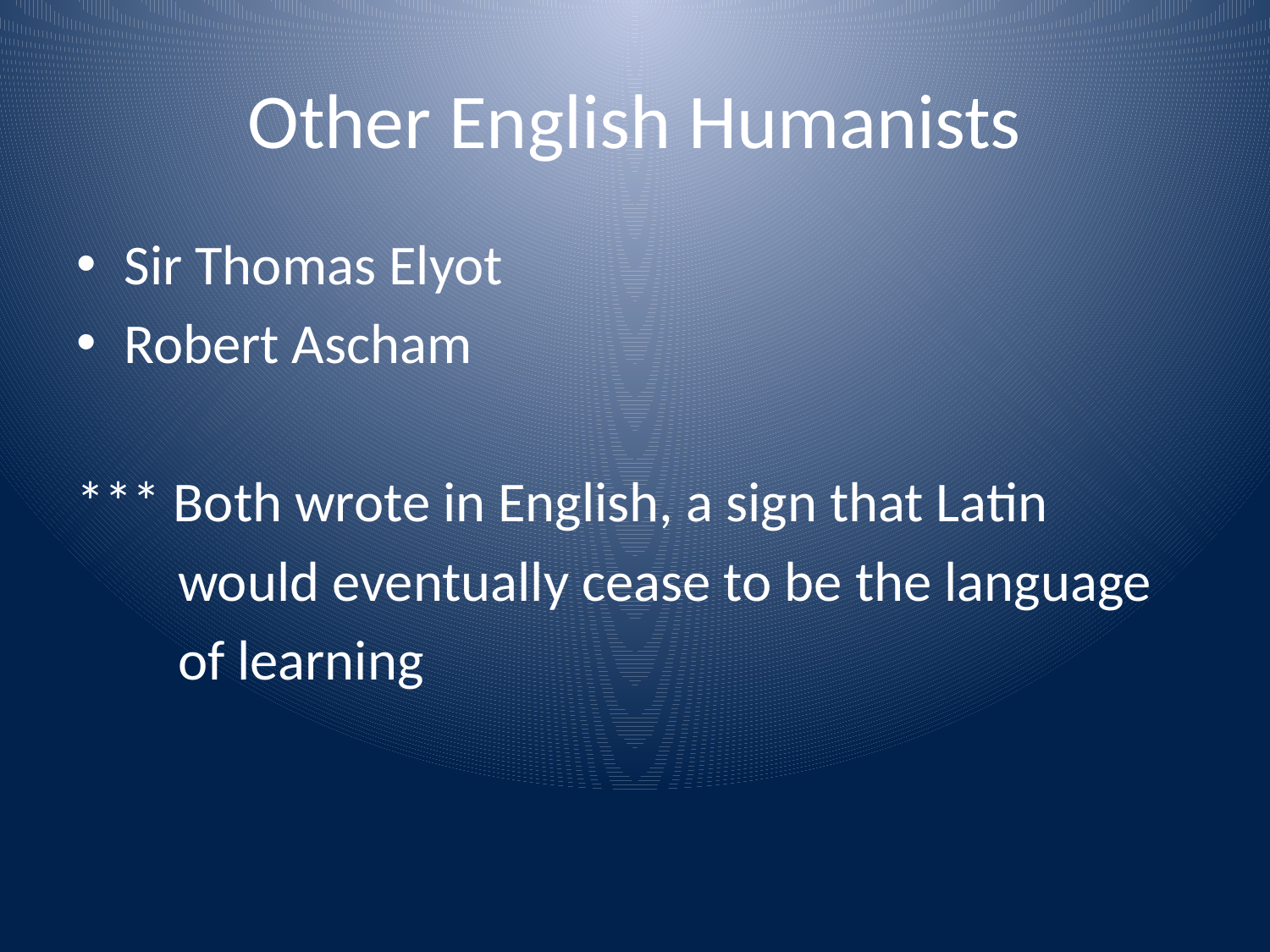

# Other English Humanists
Sir Thomas Elyot
Robert Ascham

*** Both wrote in English, a sign that Latin
        would eventually cease to be the language
        of learning